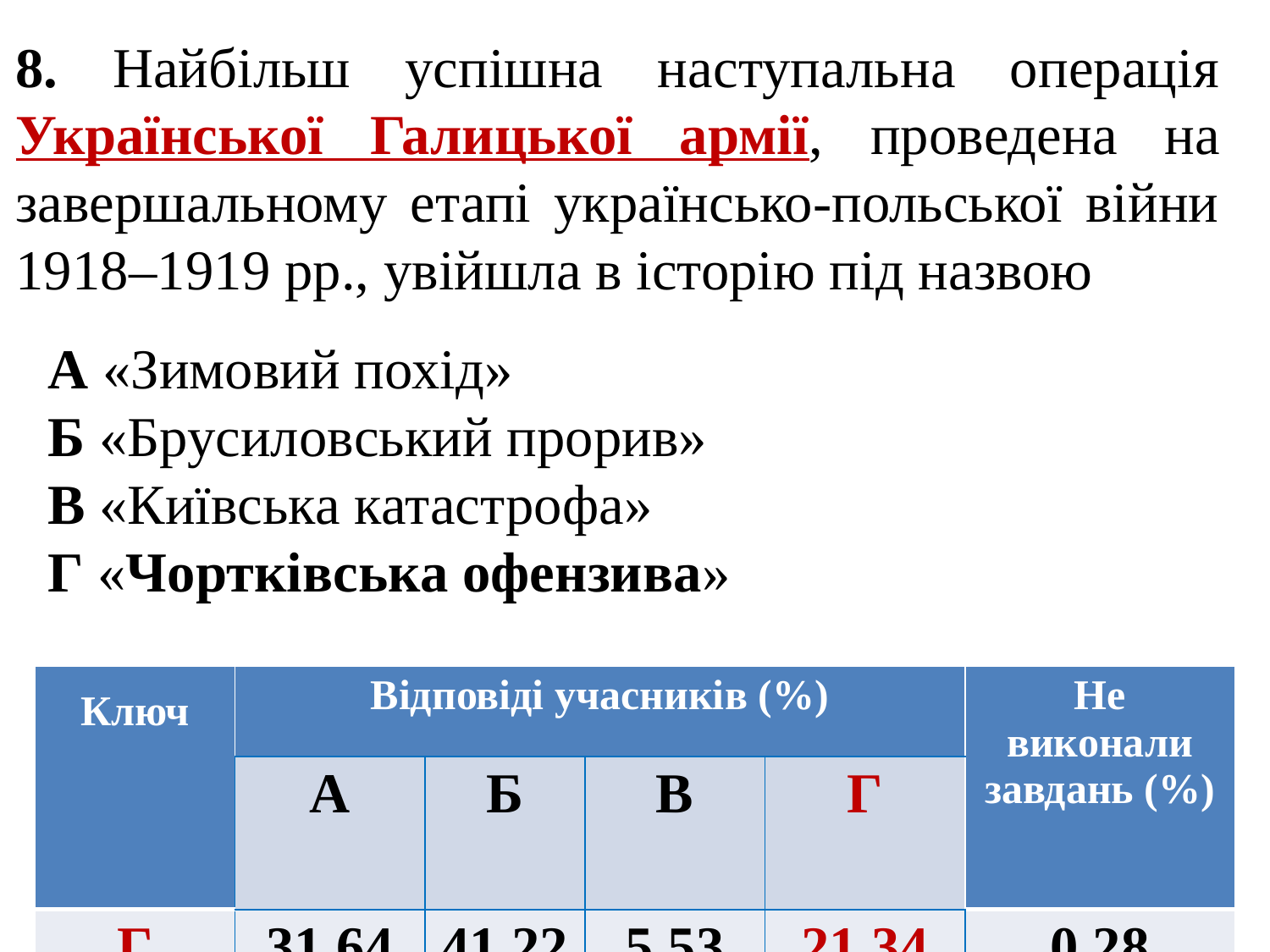

# 8. Найбільш успішна наступальна операція Української Галицької армії, проведена на завершальному етапі українсько-польської війни 1918–1919 рр., увійшла в історію під назвою
А «Зимовий похід»
Б «Брусиловський прорив»
В «Київська катастрофа»
Г «Чортківська офензива»
| Ключ | Відповіді учасників (%) |  |  |  | Не виконали завдань (%) |
| --- | --- | --- | --- | --- | --- |
|  | А | Б | В | Г |  |
| Г | 31,64 | 41,22 | 5,53 | 21,34 | 0,28 |